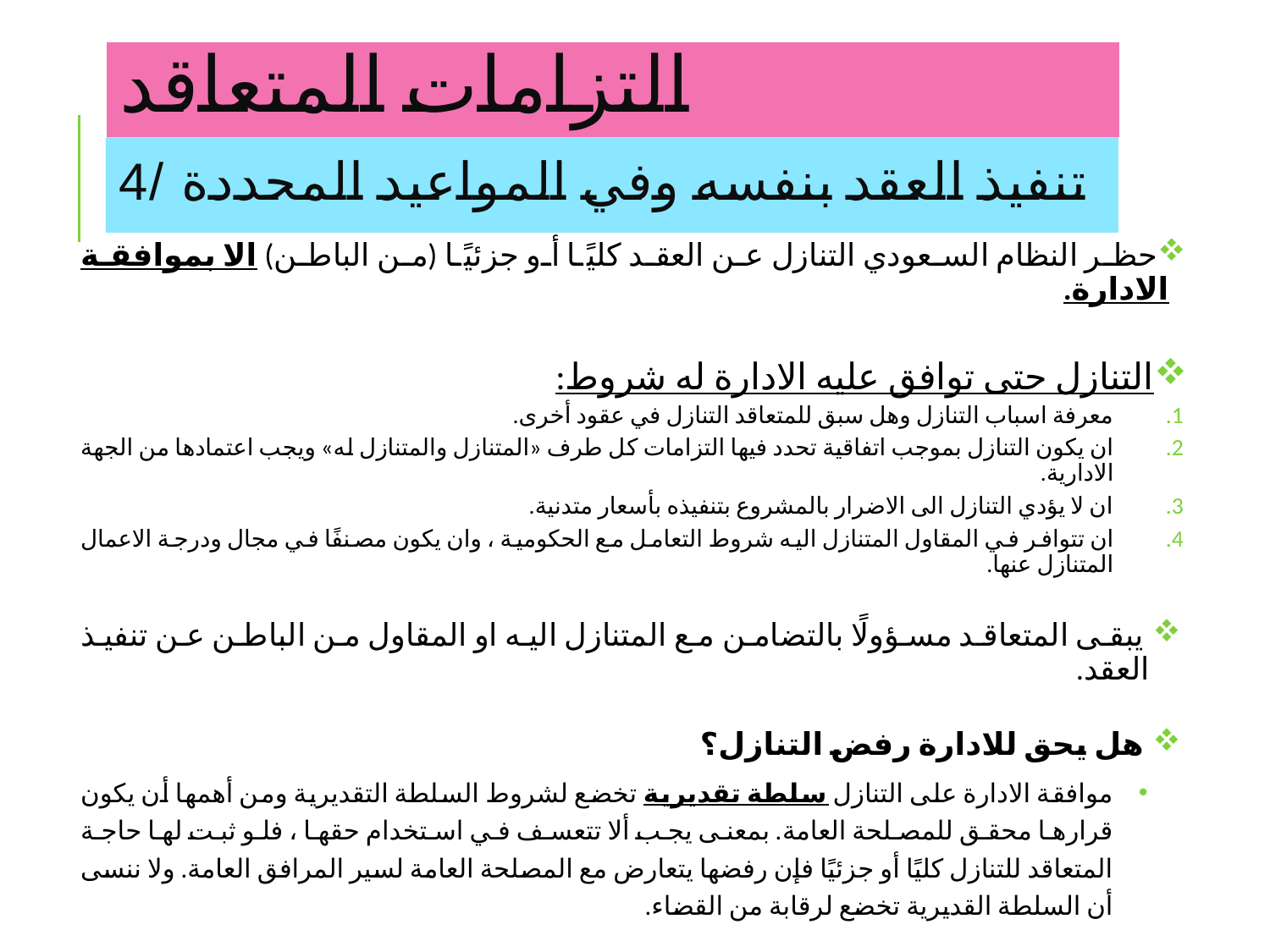

# التزامات المتعاقد
4/ تنفيذ العقد بنفسه وفي المواعيد المحددة
حظر النظام السعودي التنازل عن العقد كليًا أو جزئيًا (من الباطن) الا بموافقة الادارة.

التنازل حتى توافق عليه الادارة له شروط:
معرفة اسباب التنازل وهل سبق للمتعاقد التنازل في عقود أخرى.
ان يكون التنازل بموجب اتفاقية تحدد فيها التزامات كل طرف «المتنازل والمتنازل له» ويجب اعتمادها من الجهة الادارية.
ان لا يؤدي التنازل الى الاضرار بالمشروع بتنفيذه بأسعار متدنية.
ان تتوافر في المقاول المتنازل اليه شروط التعامل مع الحكومية ، وان يكون مصنفًا في مجال ودرجة الاعمال المتنازل عنها.

يبقى المتعاقد مسؤولًا بالتضامن مع المتنازل اليه او المقاول من الباطن عن تنفيذ العقد.

هل يحق للادارة رفض التنازل؟
موافقة الادارة على التنازل سلطة تقديرية تخضع لشروط السلطة التقديرية ومن أهمها أن يكون قرارها محقق للمصلحة العامة. بمعنى يجب ألا تتعسف في استخدام حقها ، فلو ثبت لها حاجة المتعاقد للتنازل كليًا أو جزئيًا فإن رفضها يتعارض مع المصلحة العامة لسير المرافق العامة. ولا ننسى أن السلطة القديرية تخضع لرقابة من القضاء.